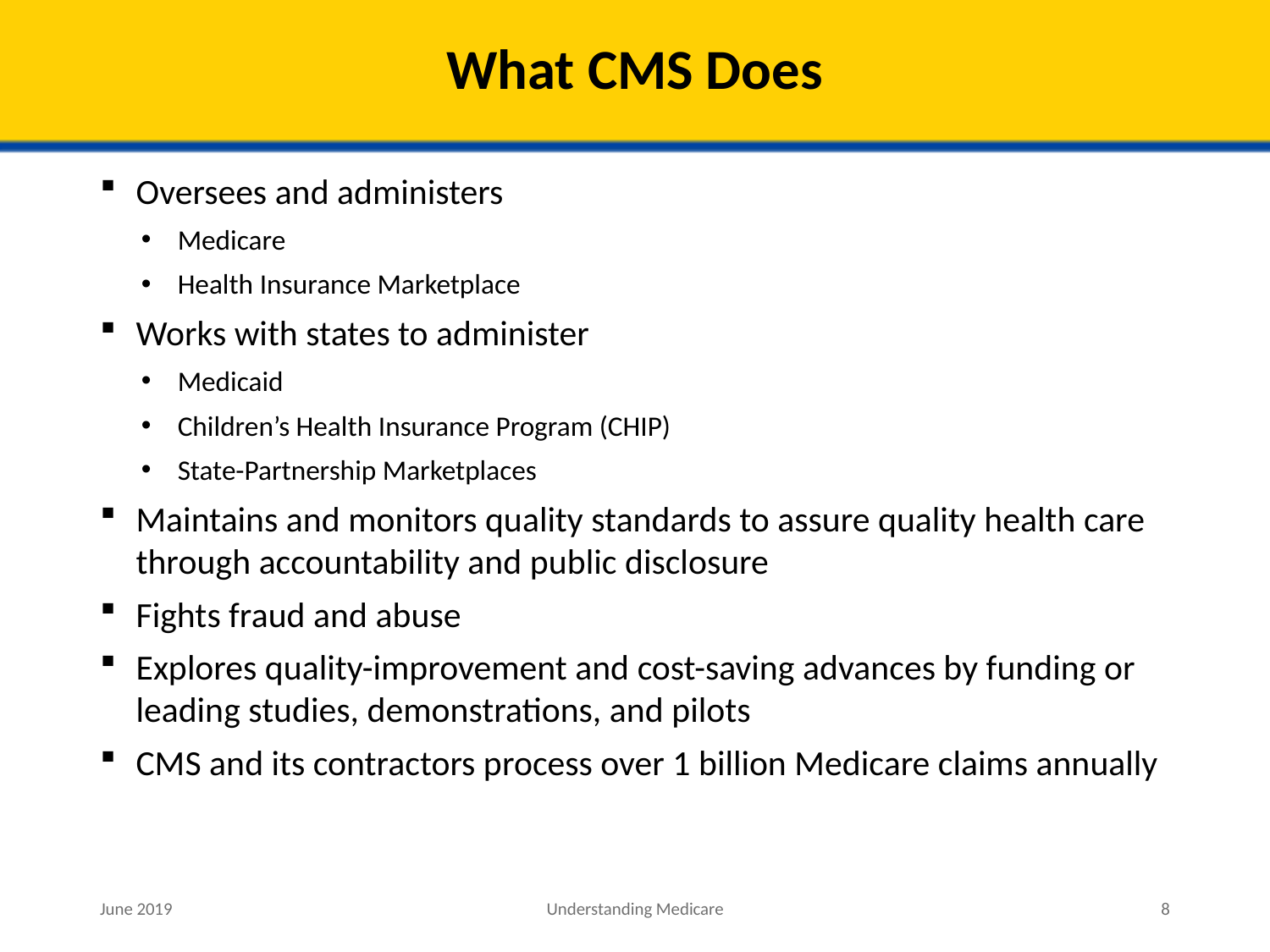

# What CMS Does
Oversees and administers
Medicare
Health Insurance Marketplace
Works with states to administer
Medicaid
Children’s Health Insurance Program (CHIP)
State-Partnership Marketplaces
Maintains and monitors quality standards to assure quality health care through accountability and public disclosure
Fights fraud and abuse
Explores quality-improvement and cost-saving advances by funding or leading studies, demonstrations, and pilots
CMS and its contractors process over 1 billion Medicare claims annually
June 2019
Understanding Medicare
8